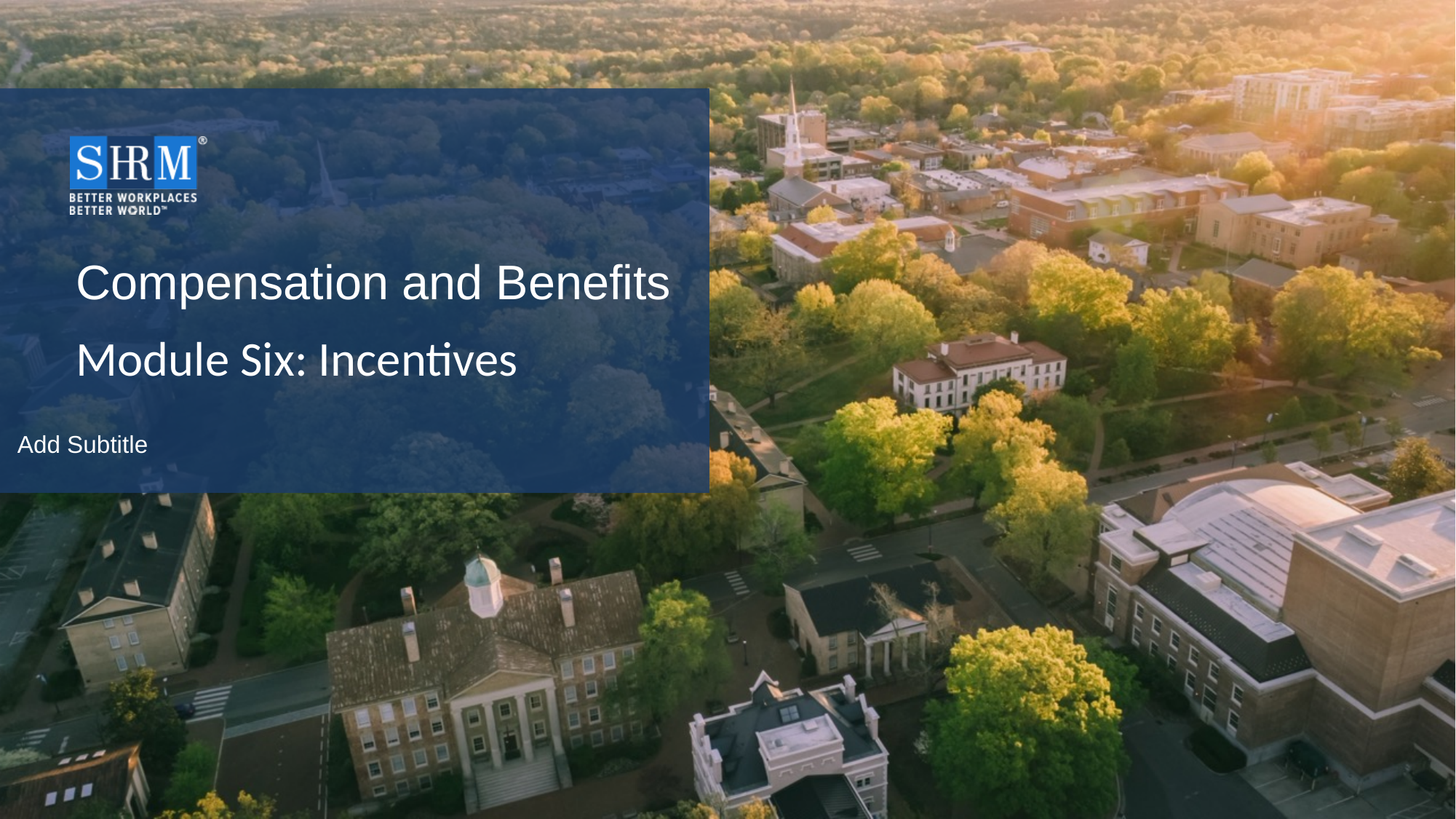

# Compensation and Benefits
Module Six: Incentives
 Add Subtitle